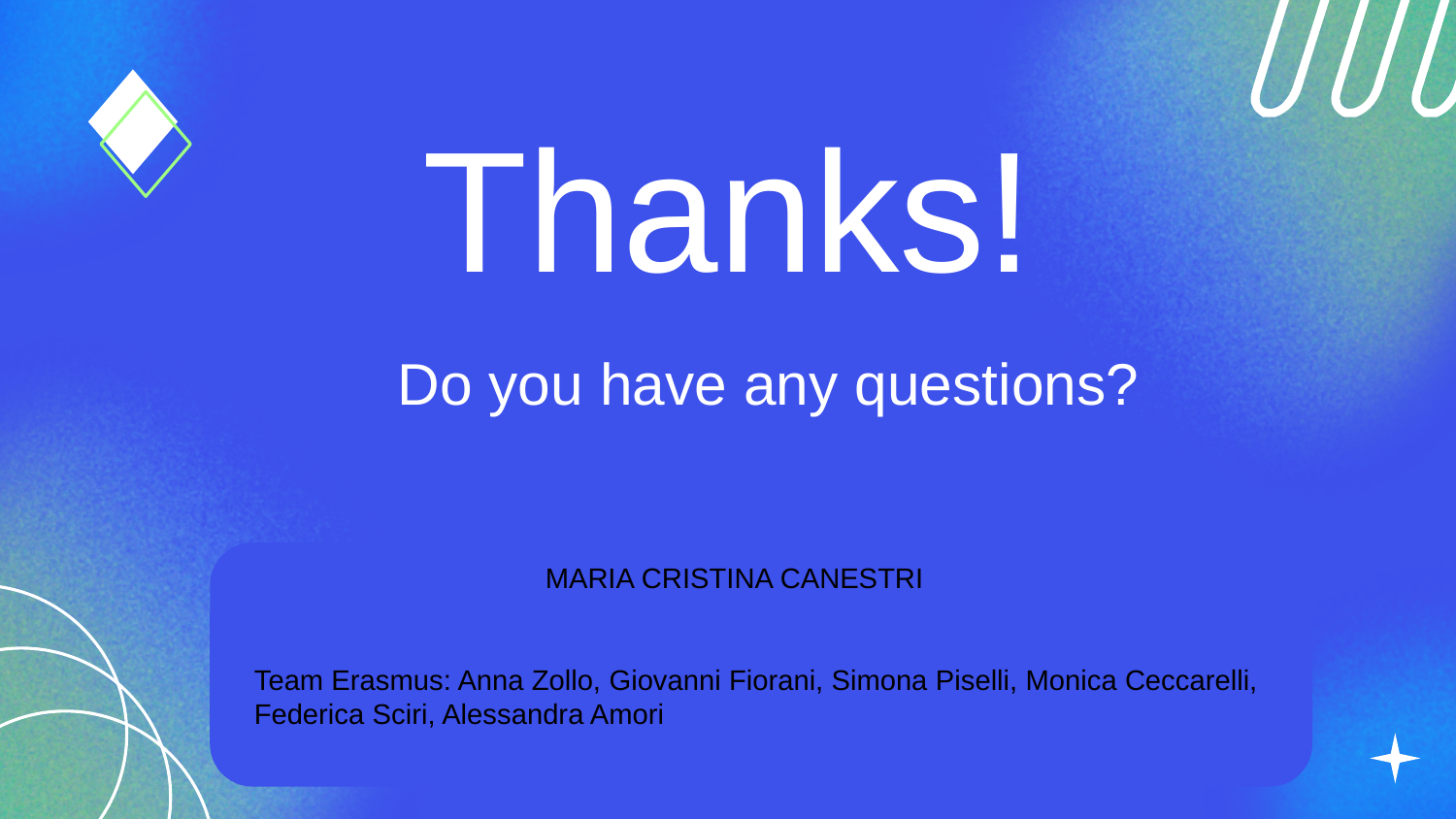

# Thanks!
Do you have any questions?

MARIA CRISTINA CANESTRI

Team Erasmus: Anna Zollo, Giovanni Fiorani, Simona Piselli, Monica Ceccarelli, Federica Sciri, Alessandra Amori